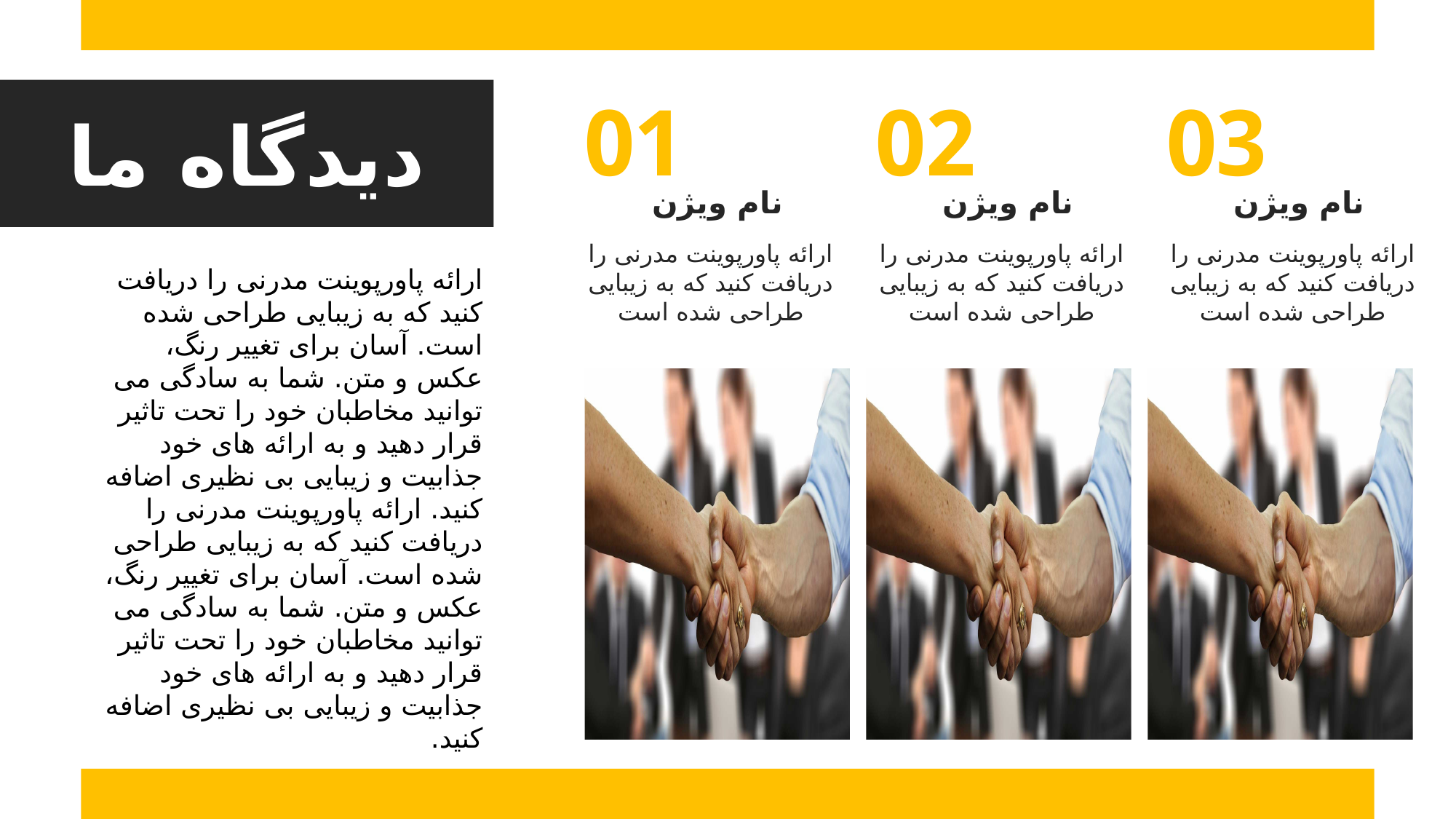

دیدگاه ما
01
02
03
نام ویژن
نام ویژن
نام ویژن
ارائه پاورپوینت مدرنی را دریافت کنید که به زیبایی طراحی شده است
ارائه پاورپوینت مدرنی را دریافت کنید که به زیبایی طراحی شده است
ارائه پاورپوینت مدرنی را دریافت کنید که به زیبایی طراحی شده است
ارائه پاورپوینت مدرنی را دریافت کنید که به زیبایی طراحی شده است. آسان برای تغییر رنگ، عکس و متن. شما به سادگی می توانید مخاطبان خود را تحت تاثیر قرار دهید و به ارائه های خود جذابیت و زیبایی بی نظیری اضافه کنید. ارائه پاورپوینت مدرنی را دریافت کنید که به زیبایی طراحی شده است. آسان برای تغییر رنگ، عکس و متن. شما به سادگی می توانید مخاطبان خود را تحت تاثیر قرار دهید و به ارائه های خود جذابیت و زیبایی بی نظیری اضافه کنید.